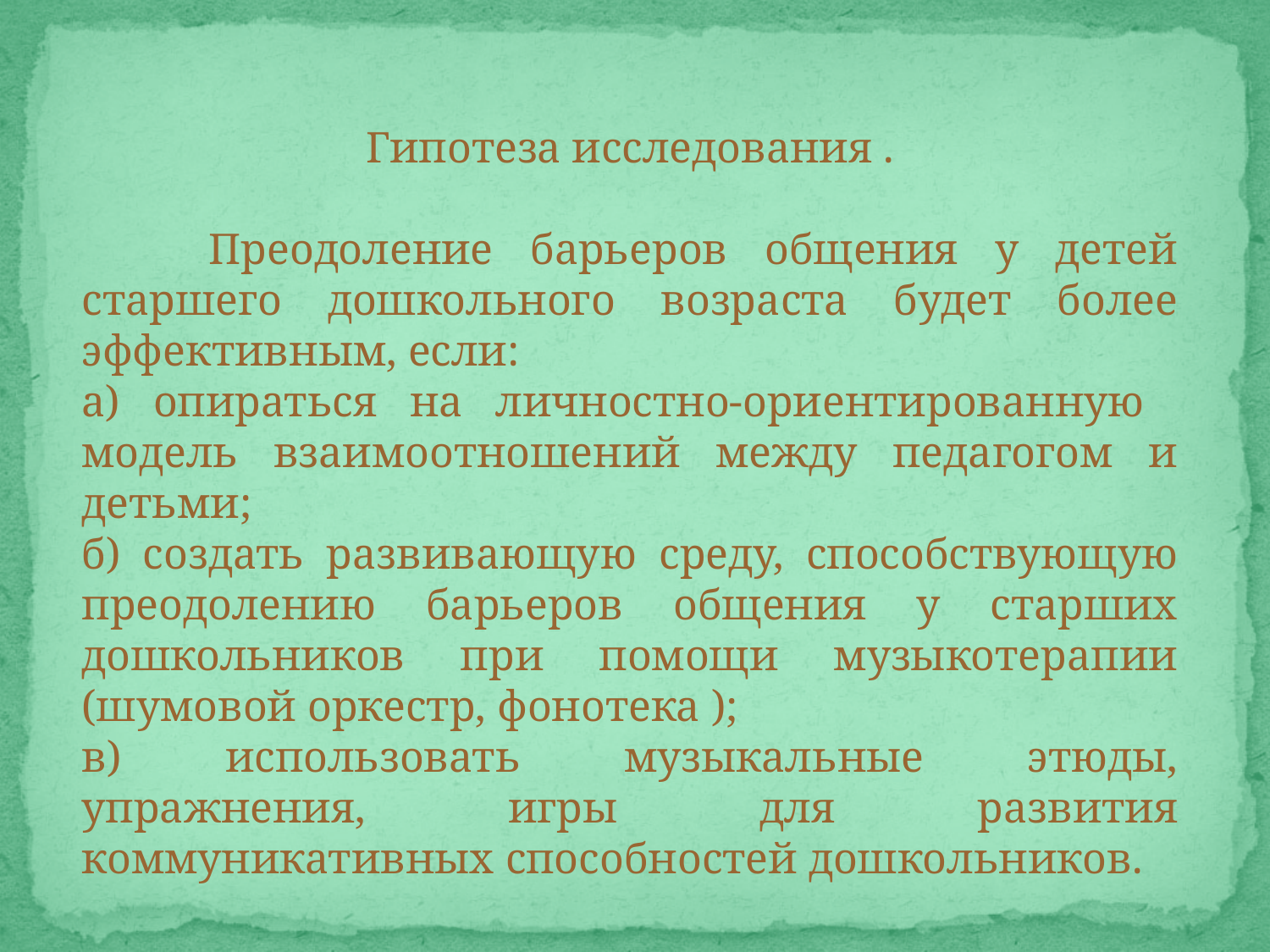

Гипотеза исследования .

	Преодоление барьеров общения у детей старшего дошкольного возраста будет более эффективным, если:
а) опираться на личностно-ориентированную  модель взаимоотношений между педагогом и детьми;
б) создать развивающую среду, способствующую преодолению барьеров общения у старших дошкольников при помощи музыкотерапии (шумовой оркестр, фонотека );
в) использовать музыкальные этюды, упражнения, игры для развития коммуникативных способностей дошкольников.